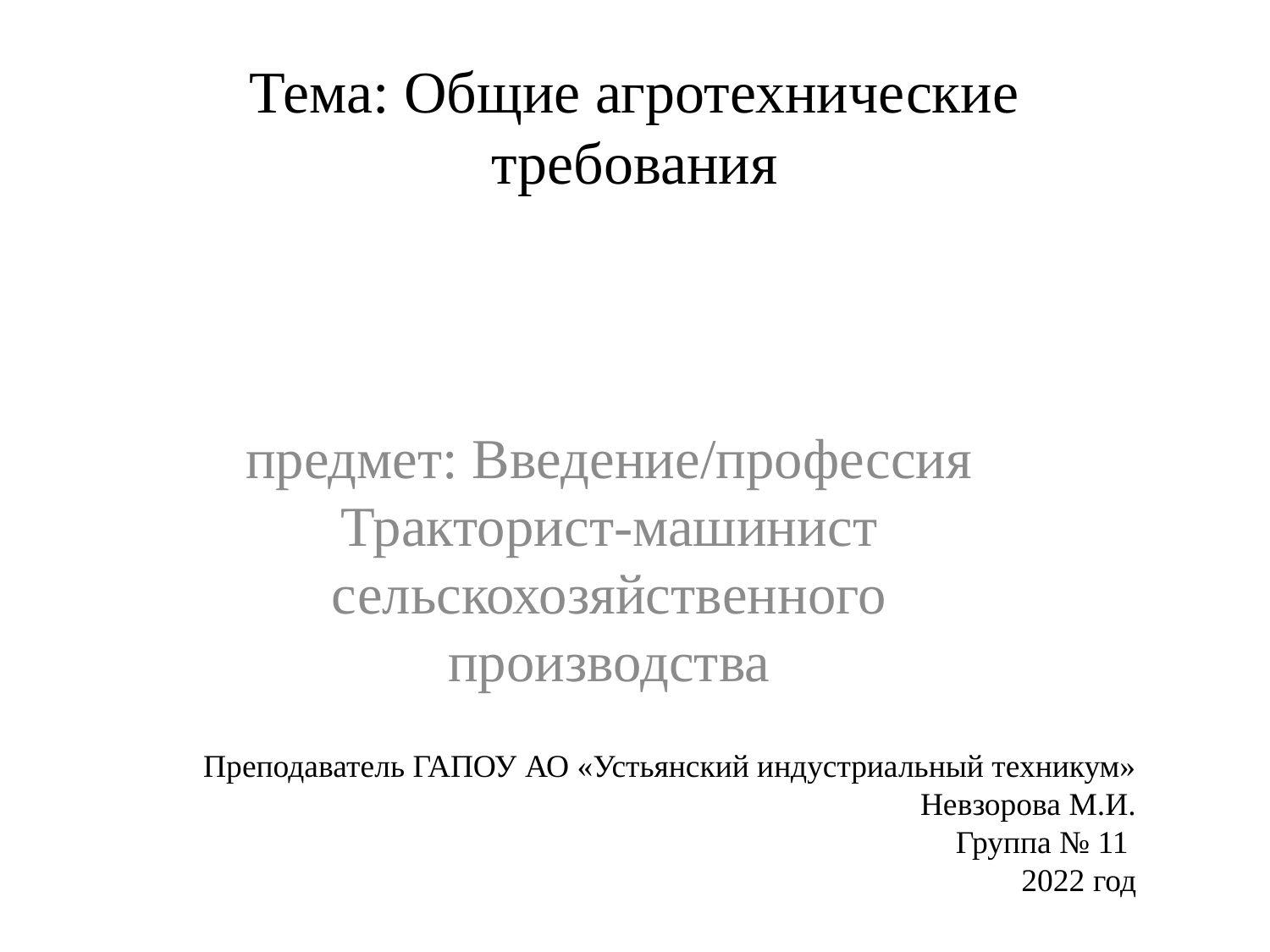

# Тема: Общие агротехнические требования
предмет: Введение/профессия
Тракторист-машинист сельскохозяйственного производства
Преподаватель ГАПОУ АО «Устьянский индустриальный техникум»
Невзорова М.И.
Группа № 11
2022 год